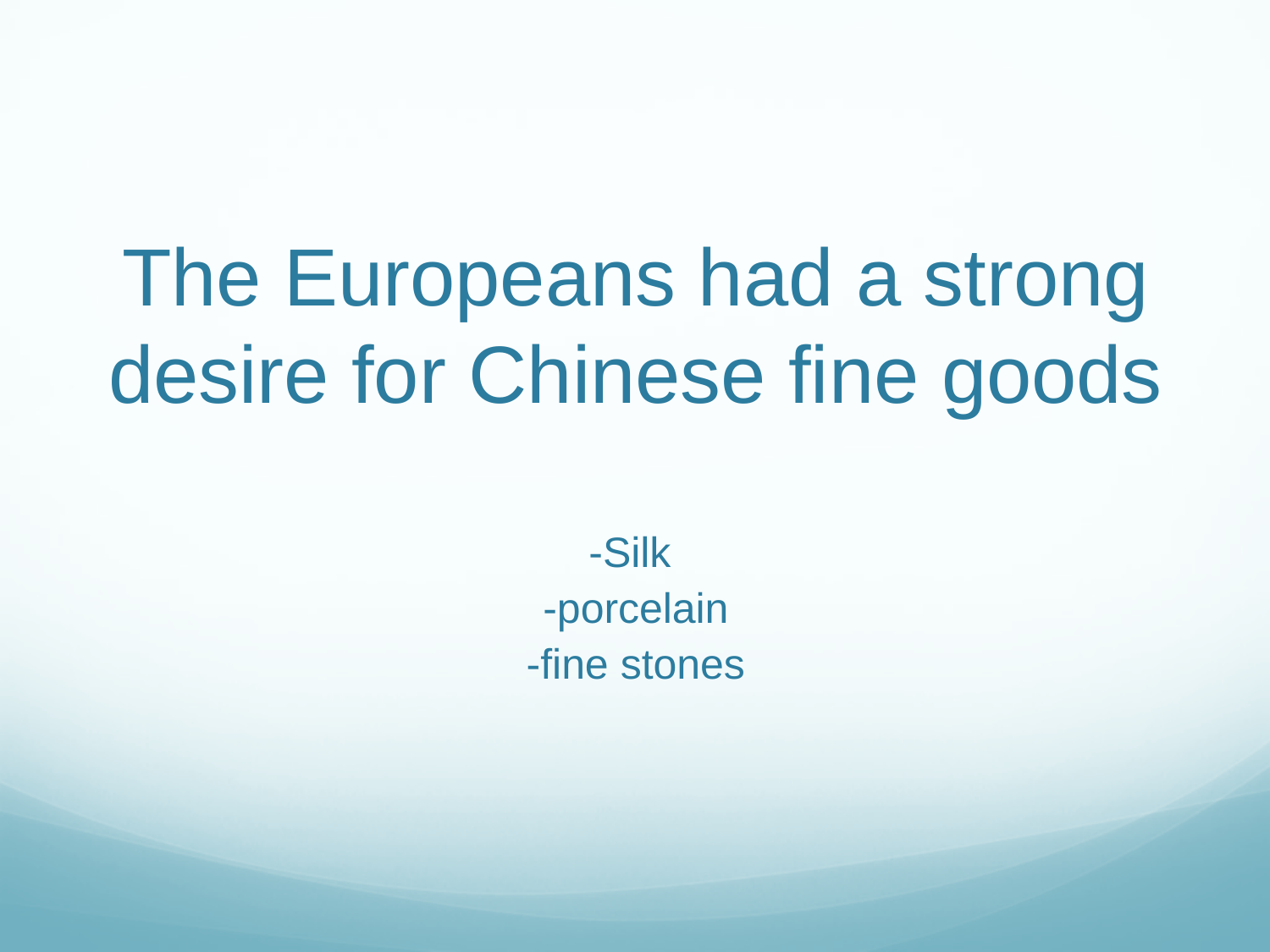

# The Europeans had a strong desire for Chinese fine goods
-Silk
-porcelain
-fine stones